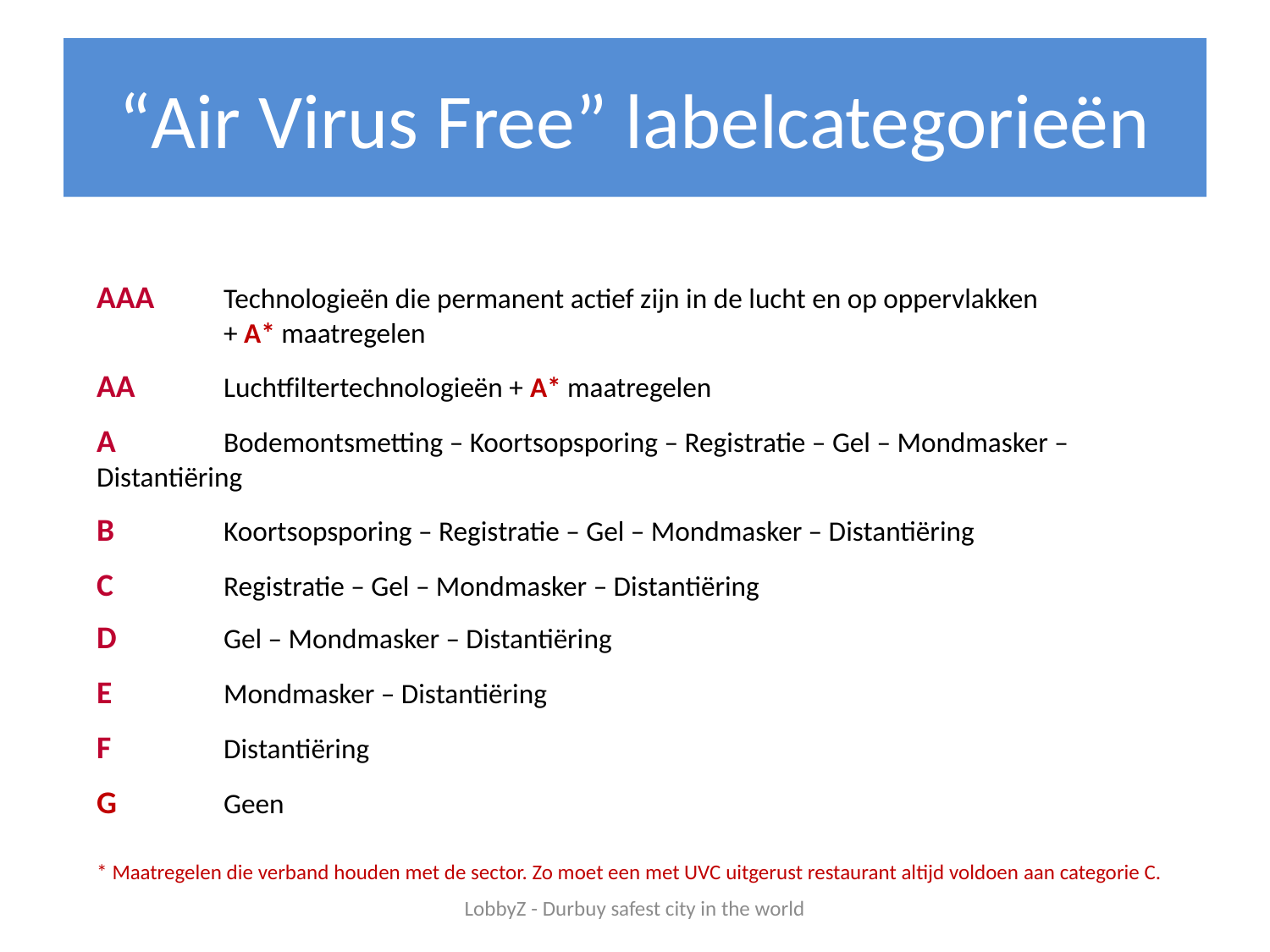

# “Air Virus Free” labelcategorieën
AAA	Technologieën die permanent actief zijn in de lucht en op oppervlakken
	+ A* maatregelen

AA	Luchtfiltertechnologieën + A* maatregelen

A	Bodemontsmetting – Koortsopsporing – Registratie – Gel – Mondmasker – Distantiëring

B 	Koortsopsporing – Registratie – Gel – Mondmasker – Distantiëring

C 	Registratie – Gel – Mondmasker – Distantiëring

D 	Gel – Mondmasker – Distantiëring

E	Mondmasker – Distantiëring

F	Distantiëring

G	Geen

* Maatregelen die verband houden met de sector. Zo moet een met UVC uitgerust restaurant altijd voldoen aan categorie C.

LobbyZ - Durbuy safest city in the world